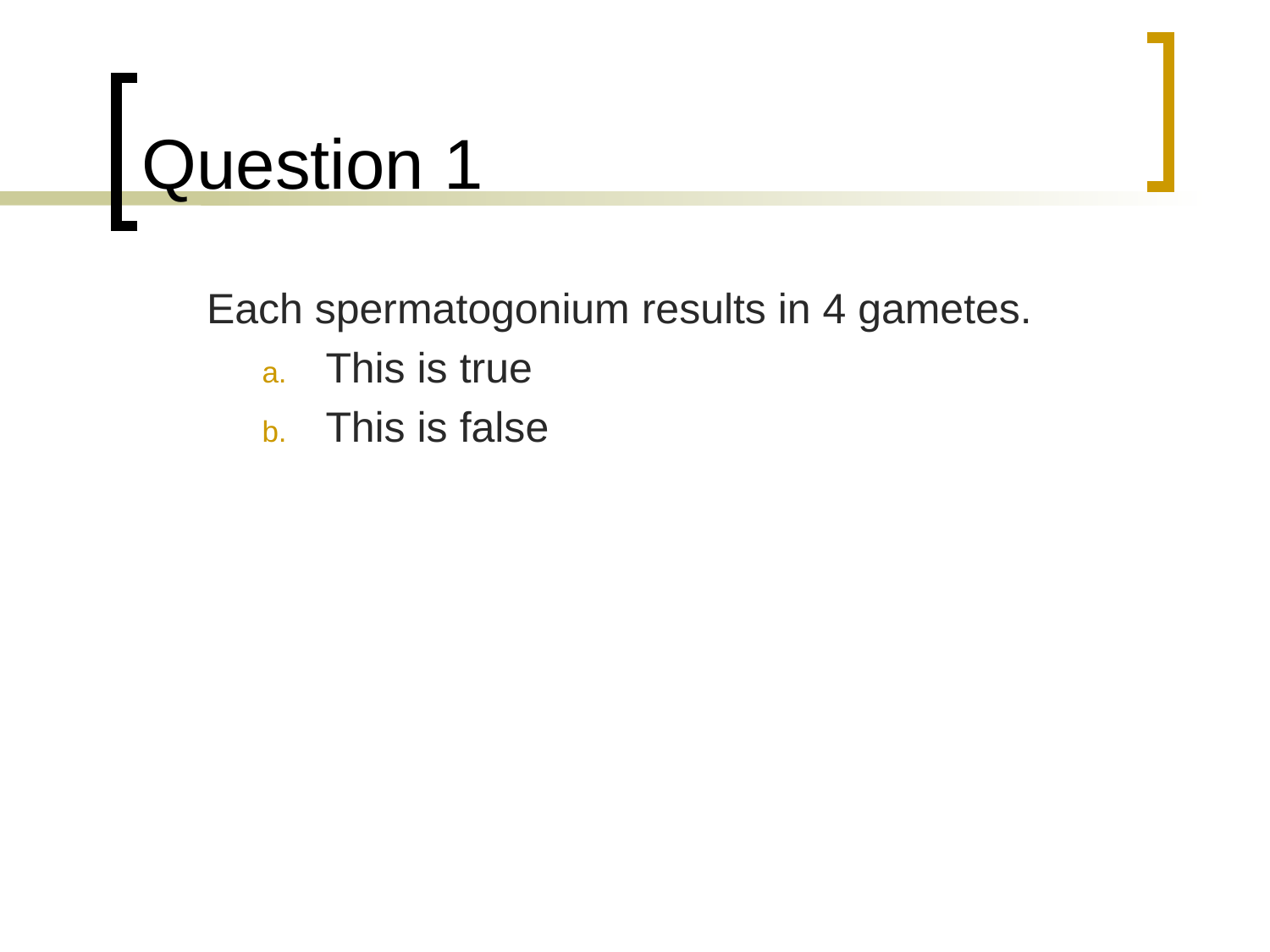

# Question 1
	Each spermatogonium results in 4 gametes.
This is true
This is false